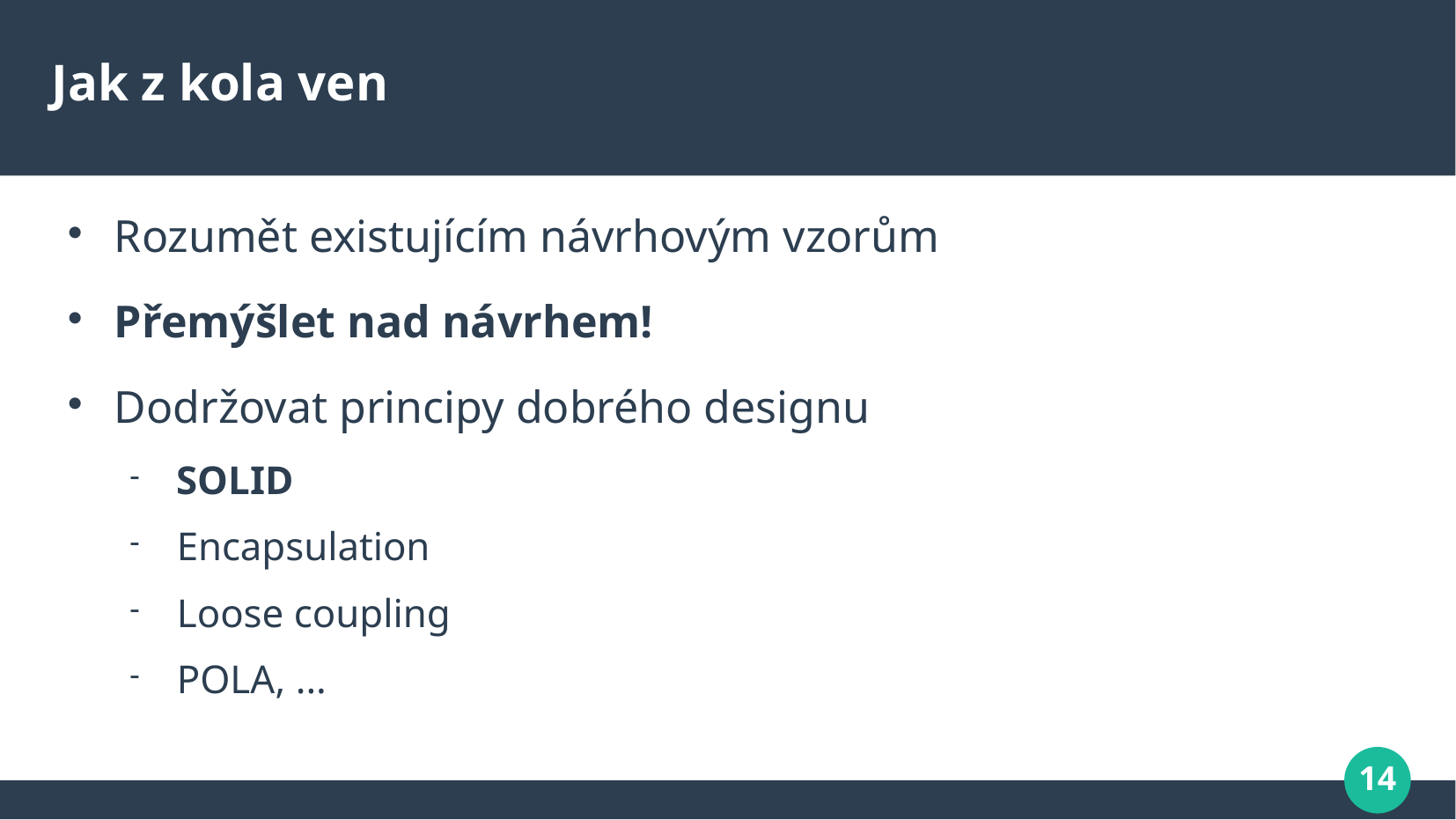

# Jak z kola ven
Rozumět existujícím návrhovým vzorům
Přemýšlet nad návrhem!
Dodržovat principy dobrého designu
SOLID
Encapsulation
Loose coupling
POLA, ...